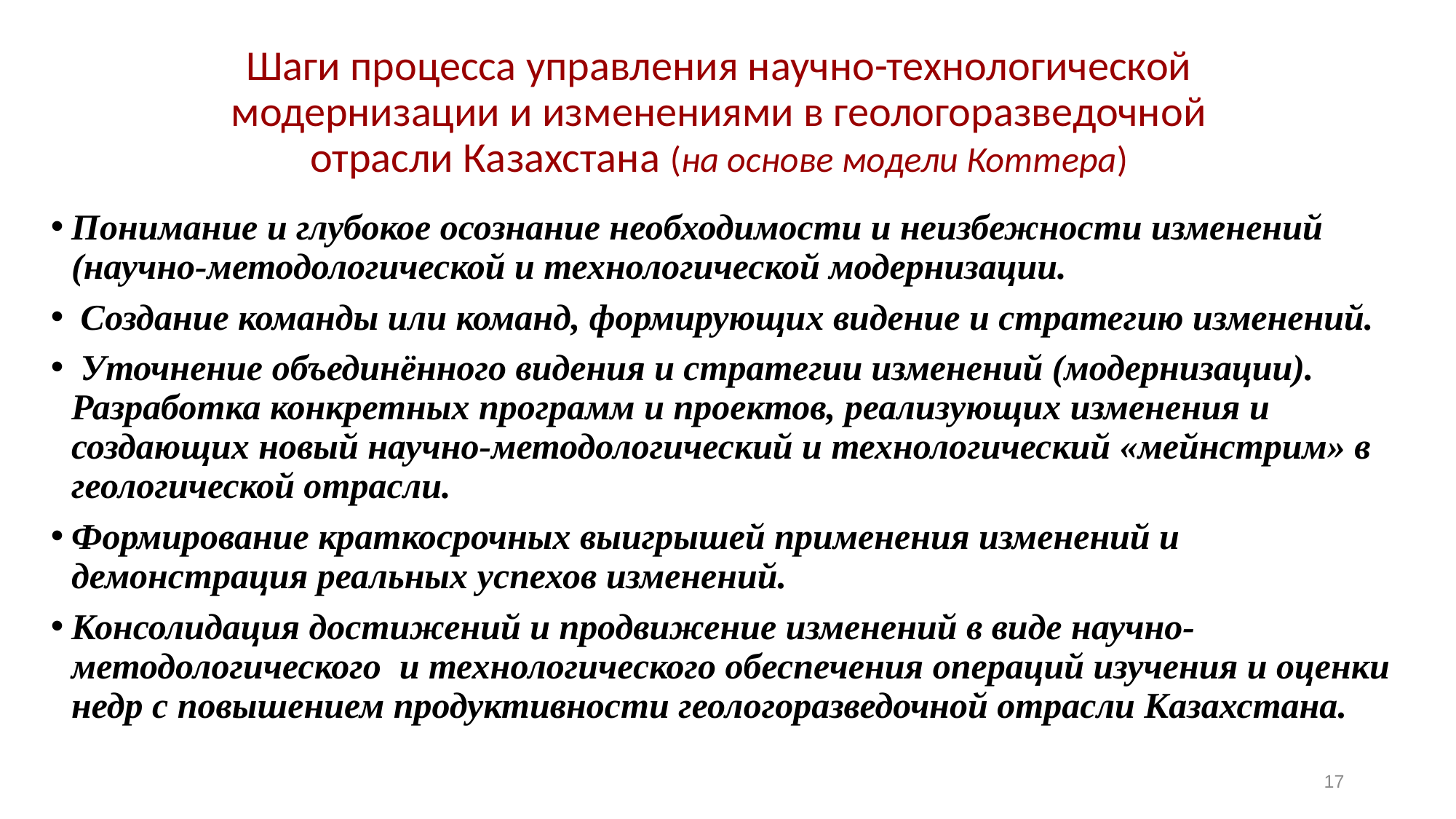

# Шаги процесса управления научно-технологической модернизации и изменениями в геологоразведочной отрасли Казахстана (на основе модели Коттера)
Понимание и глубокое осознание необходимости и неизбежности изменений (научно-методологической и технологической модернизации.
 Создание команды или команд, формирующих видение и стратегию изменений.
 Уточнение объединённого видения и стратегии изменений (модернизации). Разработка конкретных программ и проектов, реализующих изменения и создающих новый научно-методологический и технологический «мейнстрим» в геологической отрасли.
Формирование краткосрочных выигрышей применения изменений и демонстрация реальных успехов изменений.
Консолидация достижений и продвижение изменений в виде научно-методологического  и технологического обеспечения операций изучения и оценки недр с повышением продуктивности геологоразведочной отрасли Казахстана.

17